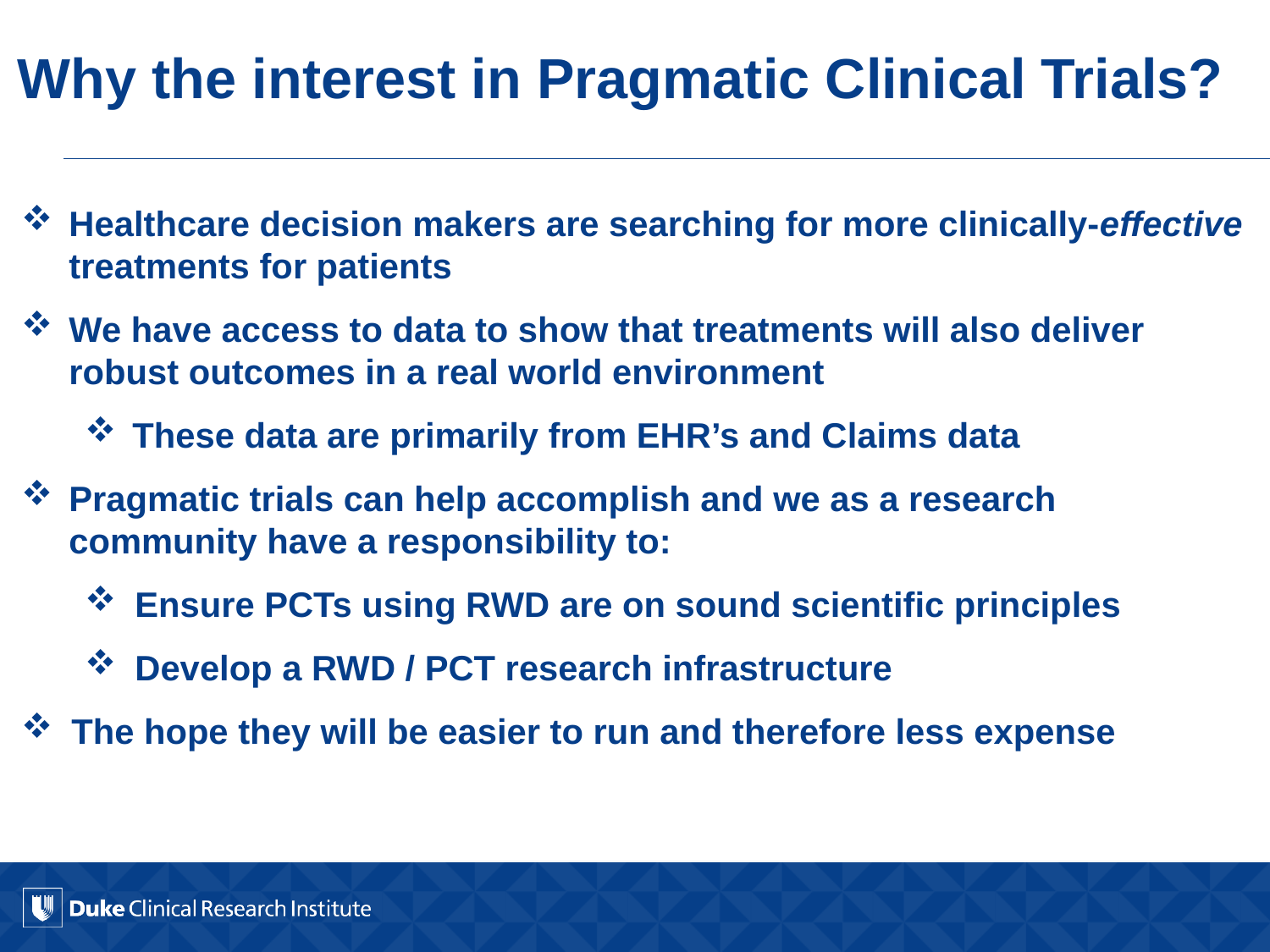

# Why the interest in Pragmatic Clinical Trials?
Healthcare decision makers are searching for more clinically-effective treatments for patients
We have access to data to show that treatments will also deliver robust outcomes in a real world environment
These data are primarily from EHR’s and Claims data
Pragmatic trials can help accomplish and we as a research community have a responsibility to:
Ensure PCTs using RWD are on sound scientific principles
Develop a RWD / PCT research infrastructure
The hope they will be easier to run and therefore less expense